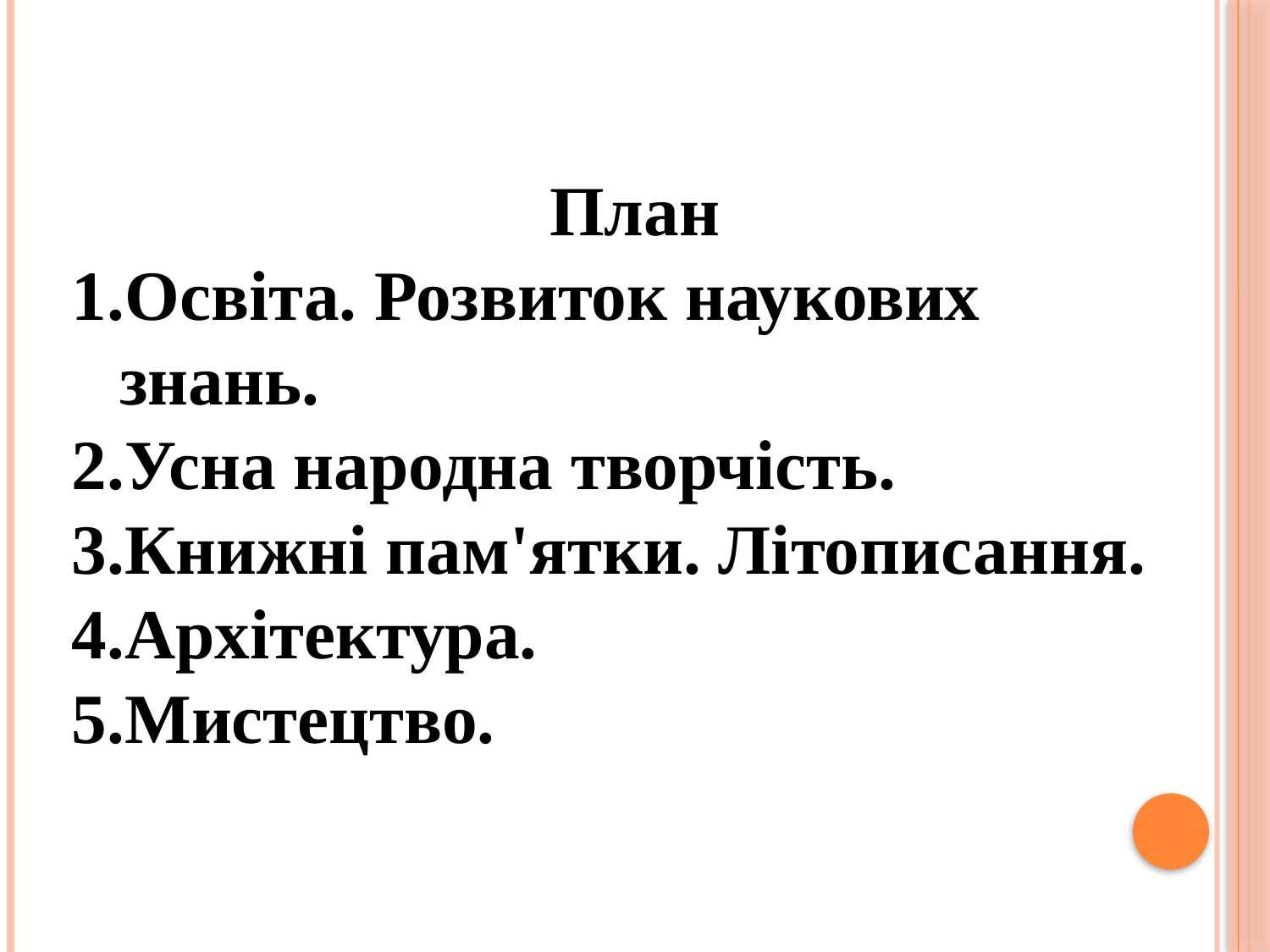

План
Освіта. Розвиток наукових знань.
Усна народна творчість.
Книжні пам'ятки. Літописання.
Архітектура.
Мистецтво.